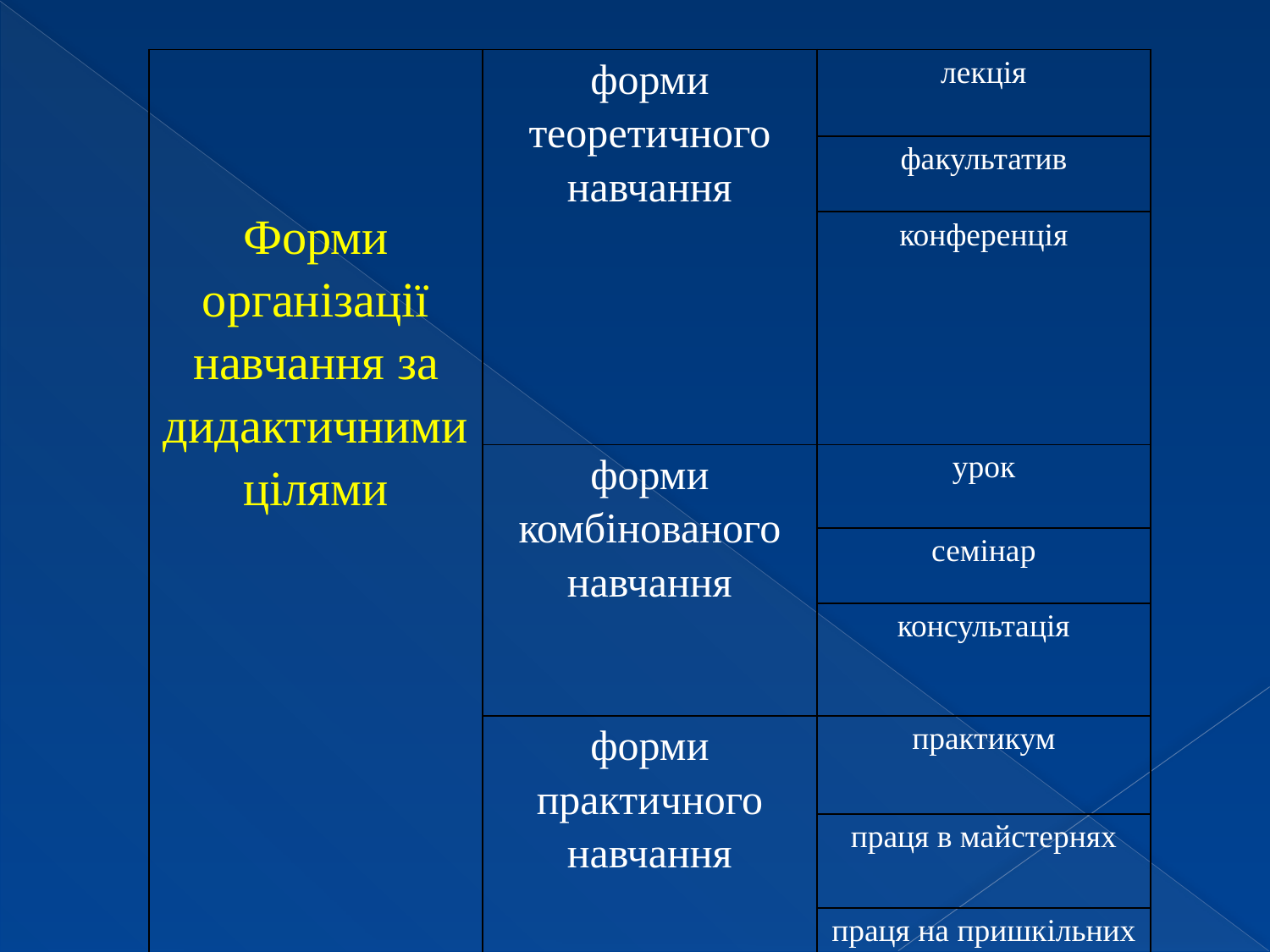

| Форми організації навчання за дидактичними цілями | форми теоретичного навчання | лекція |
| --- | --- | --- |
|  |  | факультатив |
|  |  | конференція |
|  | форми комбінованого навчання | урок |
|  |  | семінар |
|  |  | консультація |
|  | форми практичного навчання | практикум |
|  |  | праця в майстернях |
|  |  | праця на пришкільних ділянках |